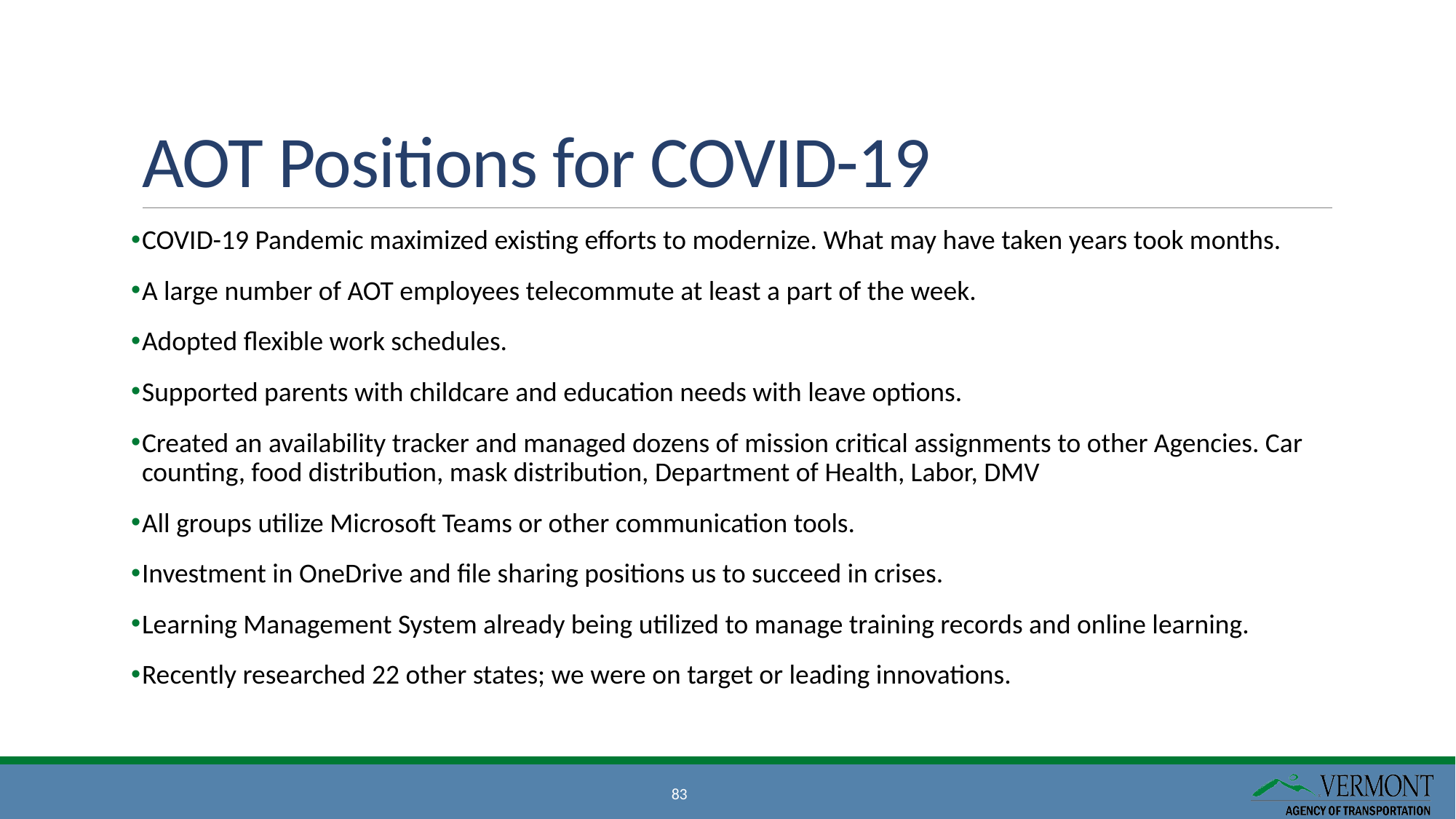

# AOT Positions for COVID-19
COVID-19 Pandemic maximized existing efforts to modernize. What may have taken years took months.
A large number of AOT employees telecommute at least a part of the week.
Adopted flexible work schedules.
Supported parents with childcare and education needs with leave options.
Created an availability tracker and managed dozens of mission critical assignments to other Agencies. Car counting, food distribution, mask distribution, Department of Health, Labor, DMV
All groups utilize Microsoft Teams or other communication tools.
Investment in OneDrive and file sharing positions us to succeed in crises.
Learning Management System already being utilized to manage training records and online learning.
Recently researched 22 other states; we were on target or leading innovations.
83